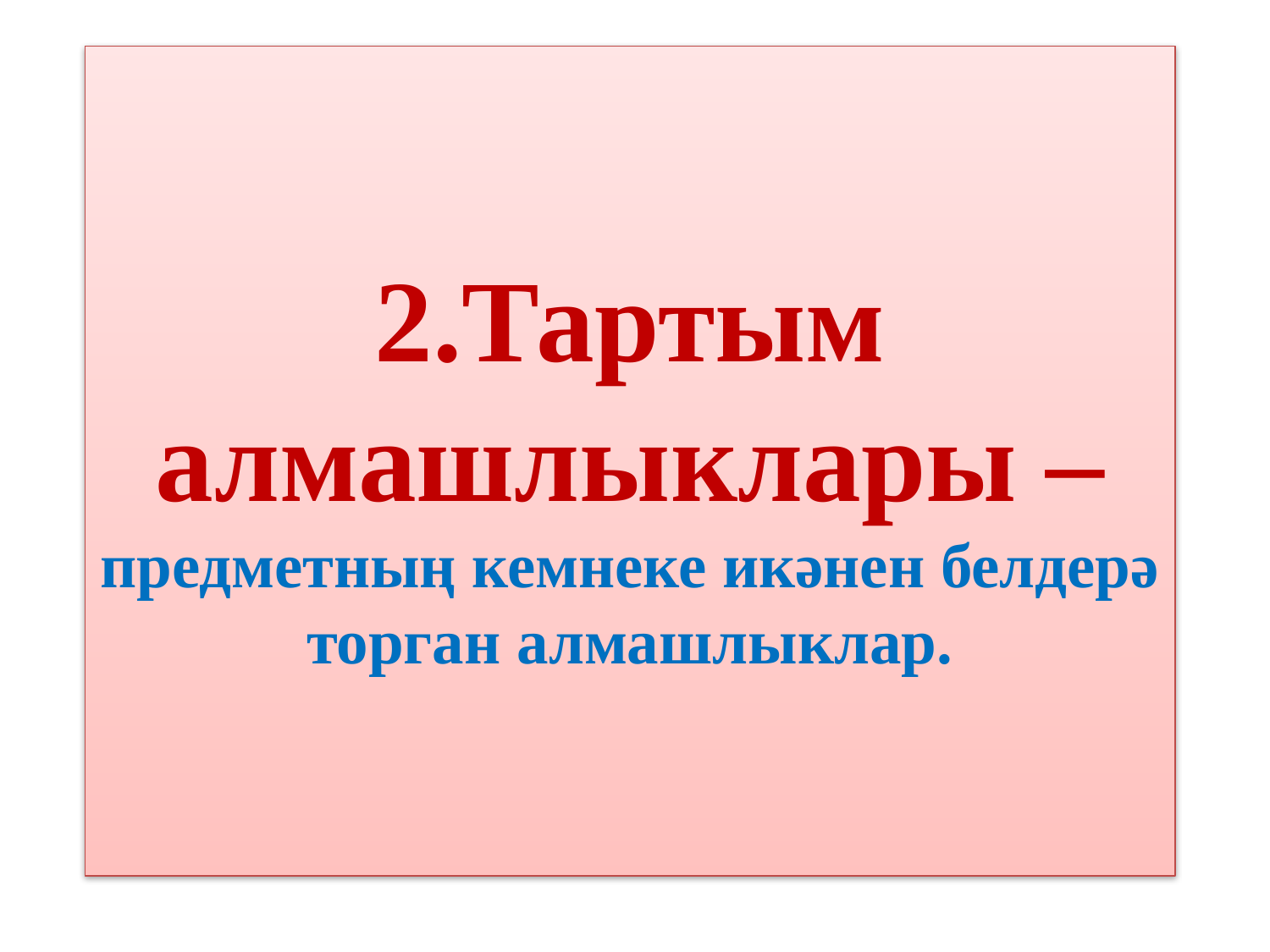

# 2.Тартым алмашлыклары – предметның кемнеке икәнен белдерә торган алмашлыклар.